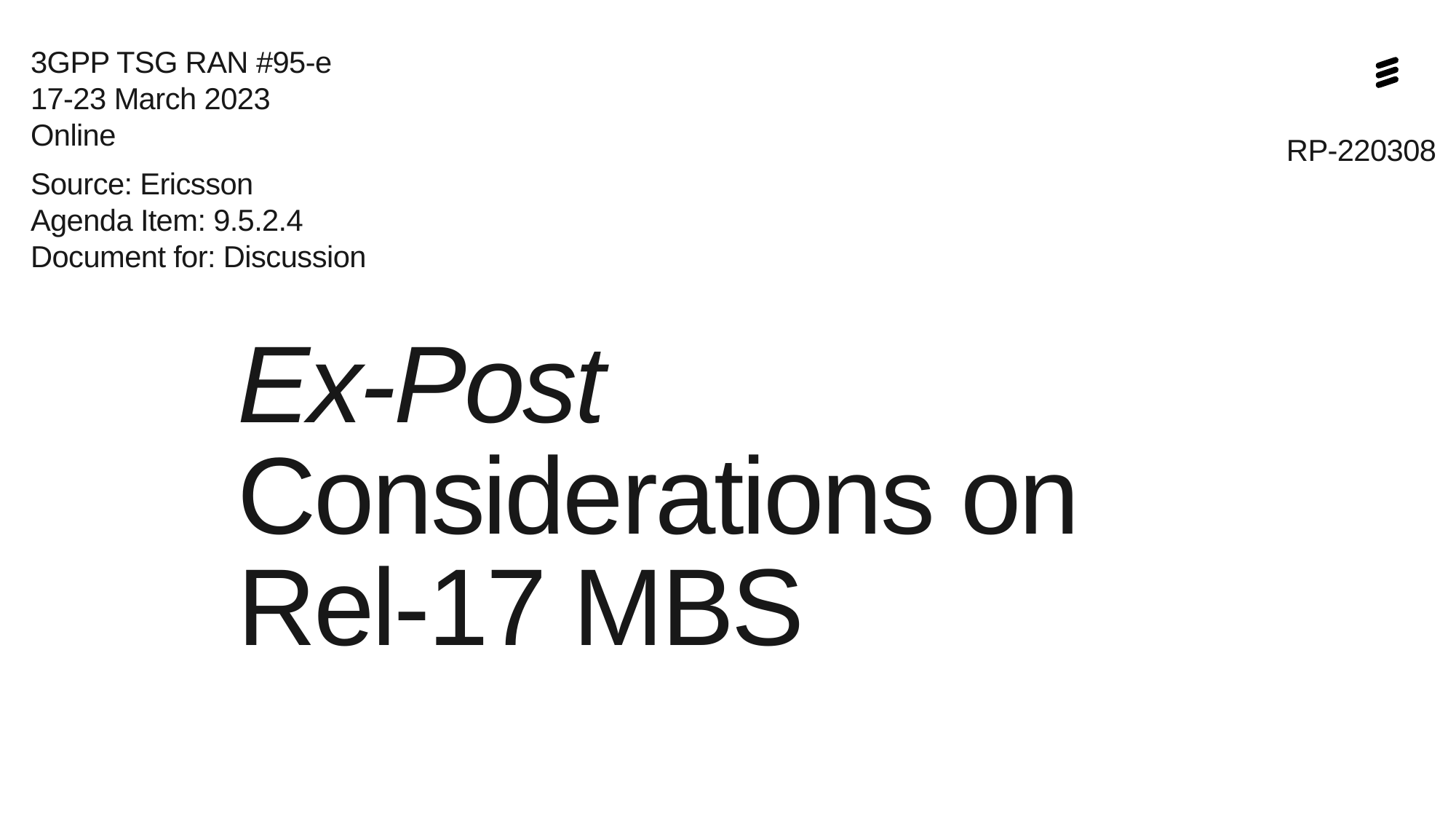

3GPP TSG RAN #95-e
17-23 March 2023
Online
Source: Ericsson
Agenda Item: 9.5.2.4
Document for: Discussion
RP-220308
# Ex-Post Considerations on Rel-17 MBS